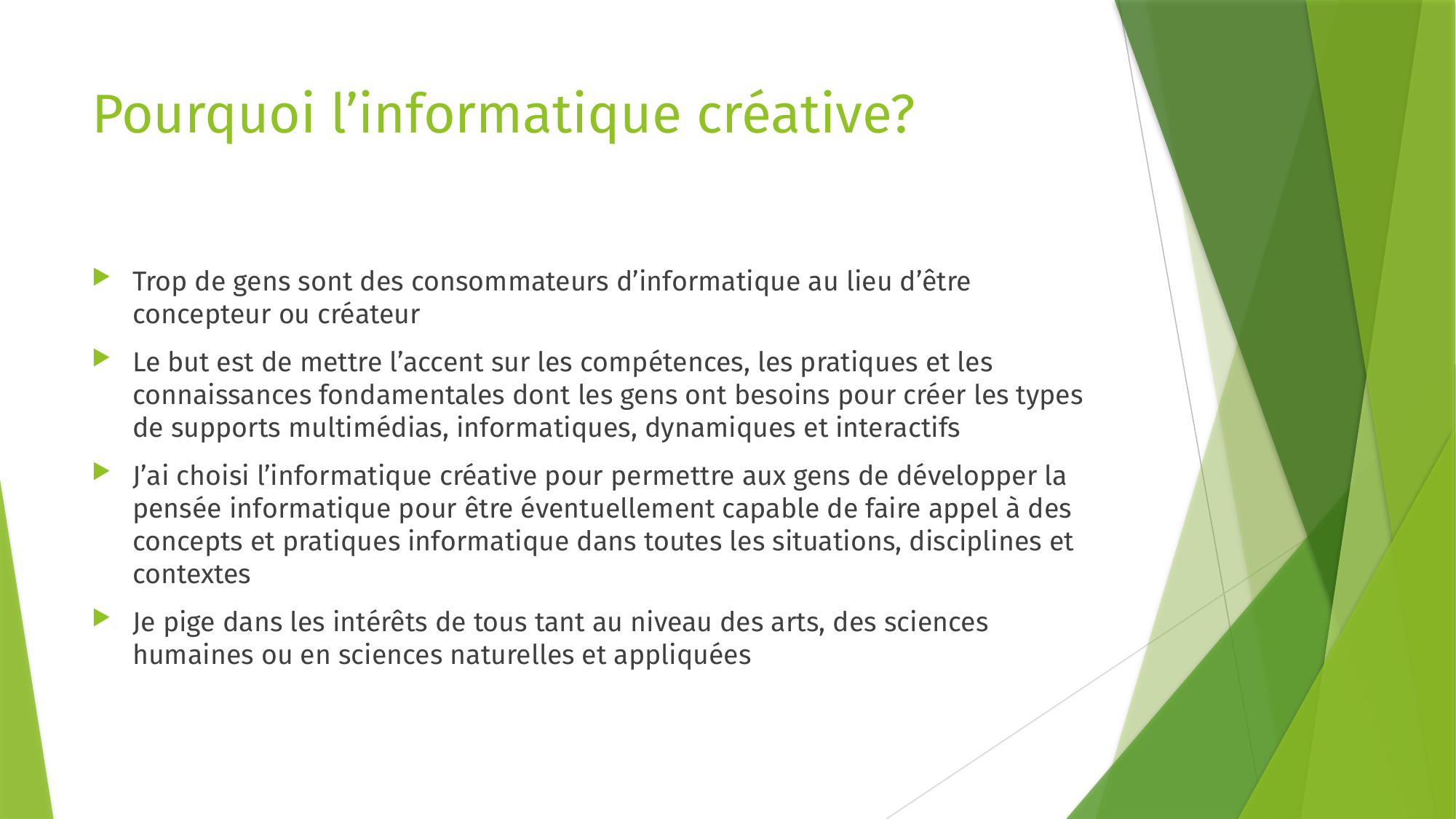

# Pourquoi l’informatique créative?
Trop de gens sont des consommateurs d’informatique au lieu d’être concepteur ou créateur
Le but est de mettre l’accent sur les compétences, les pratiques et les connaissances fondamentales dont les gens ont besoins pour créer les types de supports multimédias, informatiques, dynamiques et interactifs
J’ai choisi l’informatique créative pour permettre aux gens de développer la pensée informatique pour être éventuellement capable de faire appel à des concepts et pratiques informatique dans toutes les situations, disciplines et contextes
Je pige dans les intérêts de tous tant au niveau des arts, des sciences humaines ou en sciences naturelles et appliquées